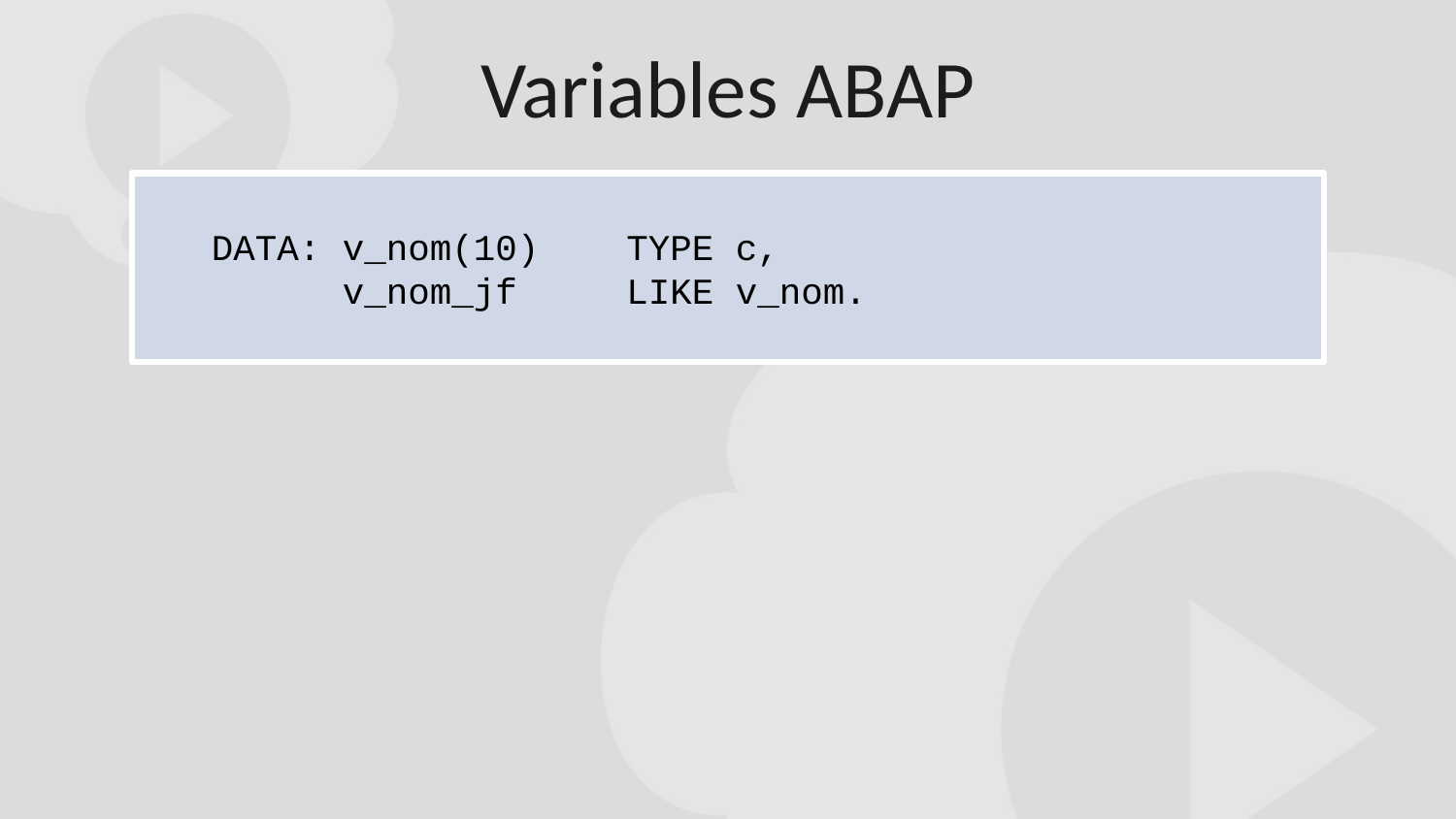

Variables ABAP

   DATA: v_nom(10)    TYPE c,
         v_nom_jf     LIKE v_nom.